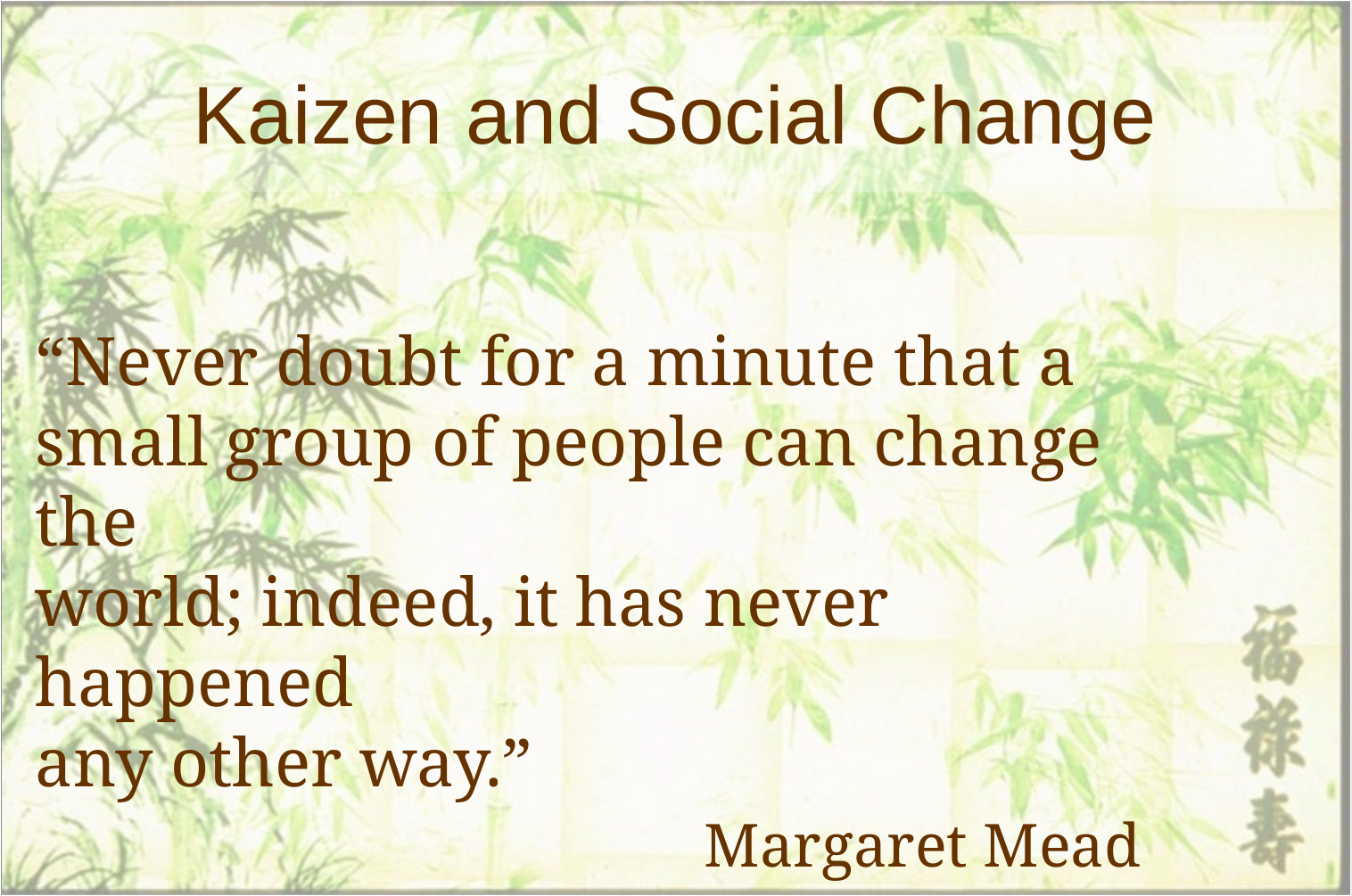

# Kaizen and Social Change
“Never doubt for a minute that a
small group of people can change the
world; indeed, it has never happened
any other way.”
					Margaret Mead